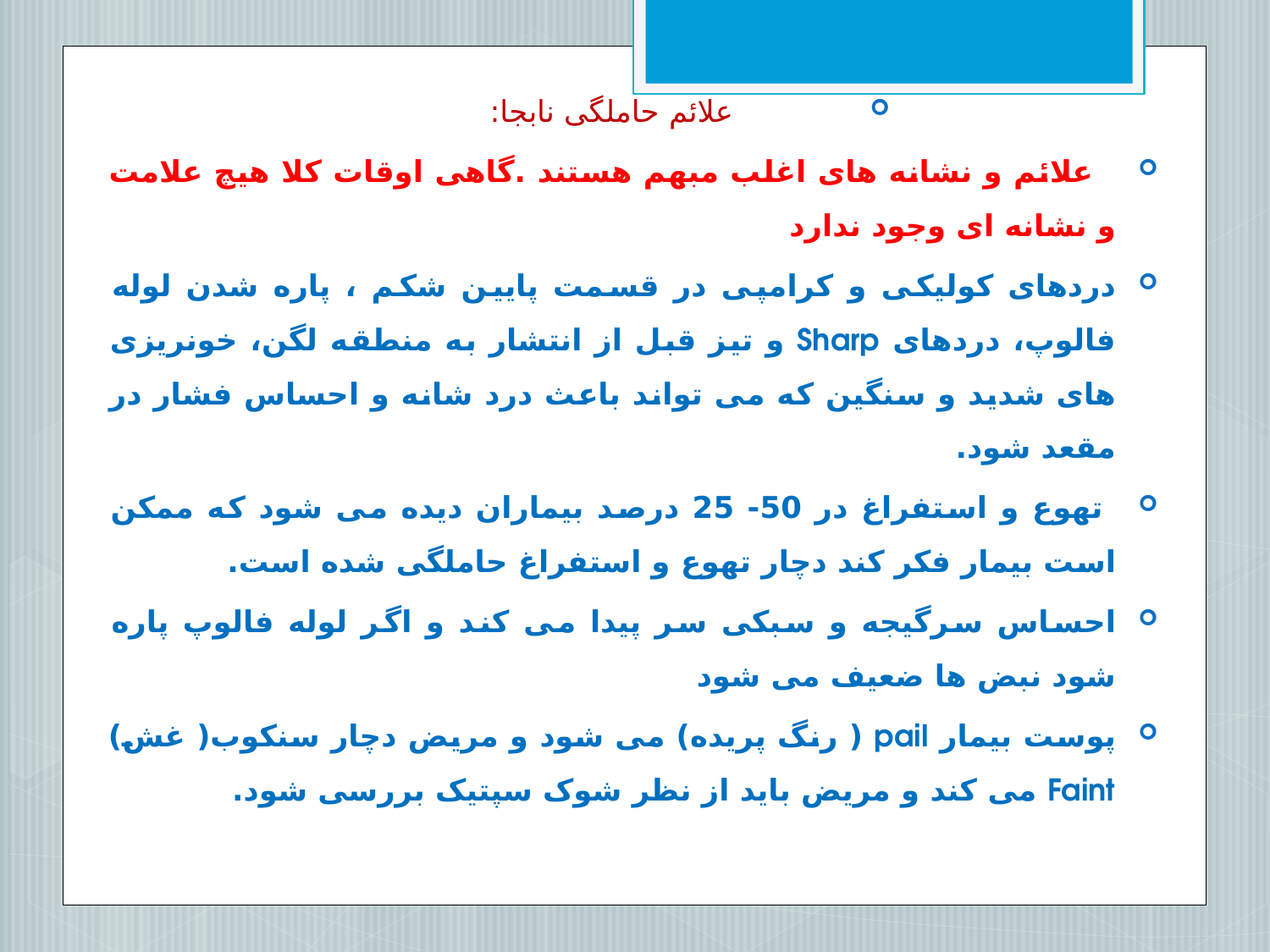

علائم حاملگی نابجا:
  علائم و نشانه های اغلب مبهم هستند .گاهی اوقات کلا هیچ علامت و نشانه ای وجود ندارد
دردهای کولیکی و کرامپی در قسمت پایین شکم ، پاره شدن لوله فالوپ، دردهای Sharp و تیز قبل از انتشار به منطقه لگن، خونریزی های شدید و سنگین که می تواند باعث درد شانه و احساس فشار در مقعد شود.
 تهوع و استفراغ در 50- 25 درصد بیماران دیده می شود که ممکن است بیمار فکر کند دچار تهوع و استفراغ حاملگی شده است.
احساس سرگیجه و سبکی سر پیدا می کند و اگر لوله فالوپ پاره شود نبض ها ضعیف می شود
پوست بیمار pail ( رنگ پریده) می شود و مریض دچار سنکوب( غش) Faint می کند و مریض باید از نظر شوک سپتیک بررسی شود.